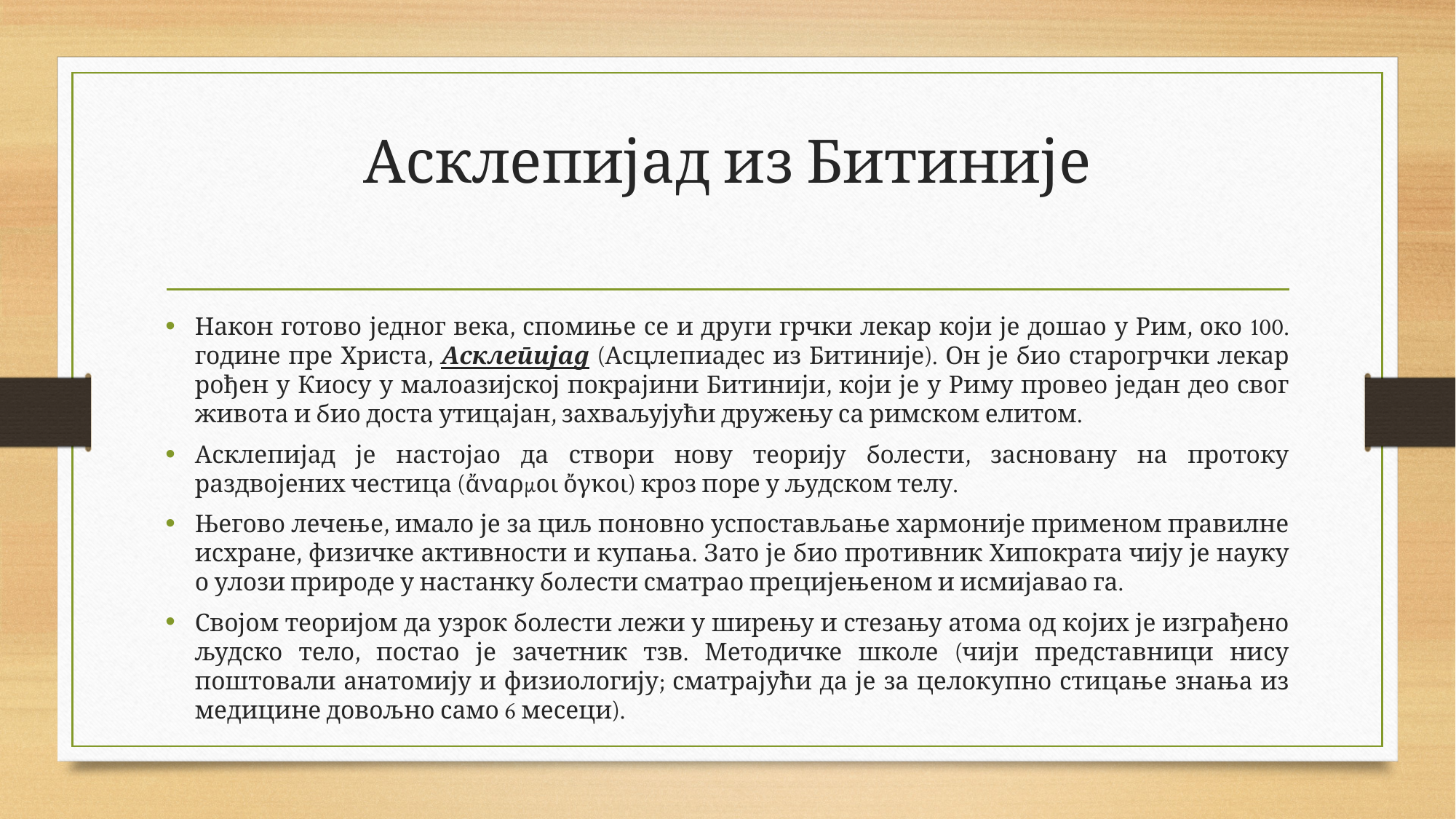

# Асклепијад из Битиније
Након готово једног века, спомиње се и други грчки лекар који је дошао у Рим, око 100. године пре Христа, Асклепијад (Асцлепиадес из Битиније). Он је био старогрчки лекар рођен у Киосу у малоазијској покрајини Битинији, који је у Риму провео један део свог живота и био доста утицајан, захваљујући дружењу са римском елитом.
Асклепијад је настојао да створи нову теорију болести, засновану на протоку раздвојених честица (ἄναρμοι ὄγκοι) кроз поре у људском телу.
Његово лечење, имало је за циљ поновно успостављање хармоније применом правилне исхране, физичке активности и купања. Зато је био противник Хипократа чију је науку о улози природе у настанку болести сматрао прецијењеном и исмијавао га.
Својом теоријом да узрок болести лежи у ширењу и стезању атома од којих је изграђено људско тело, постао је зачетник тзв. Методичке школе (чији представници нису поштовали анатомију и физиологију; сматрајући да је за целокупно стицање знања из медицине довољно само 6 месеци).